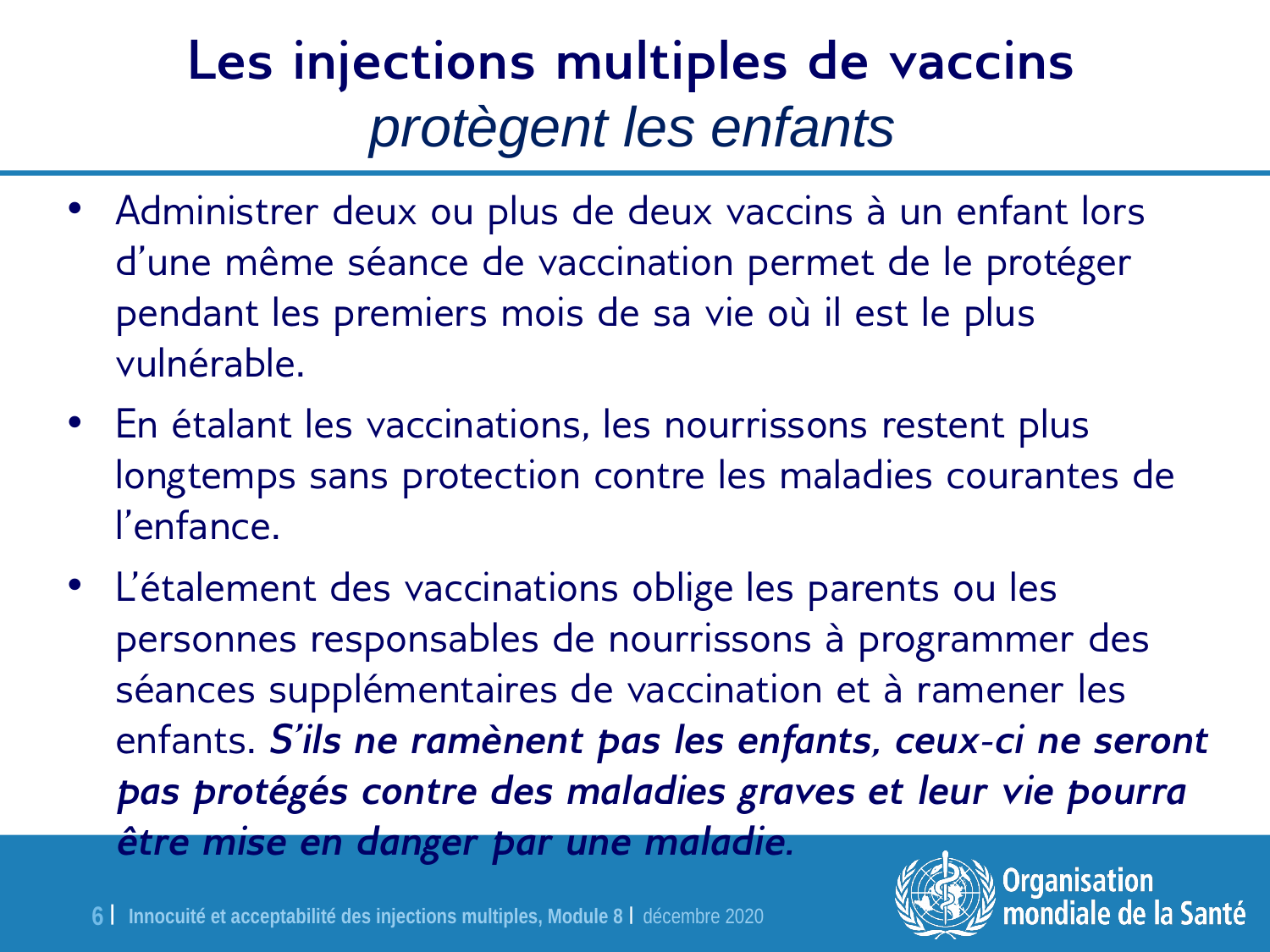

Les injections multiples de vaccins
protègent les enfants
Administrer deux ou plus de deux vaccins à un enfant lors d’une même séance de vaccination permet de le protéger pendant les premiers mois de sa vie où il est le plus vulnérable.
En étalant les vaccinations, les nourrissons restent plus longtemps sans protection contre les maladies courantes de l’enfance.
L’étalement des vaccinations oblige les parents ou les personnes responsables de nourrissons à programmer des séances supplémentaires de vaccination et à ramener les enfants. S’ils ne ramènent pas les enfants, ceux-ci ne seront pas protégés contre des maladies graves et leur vie pourra être mise en danger par une maladie.